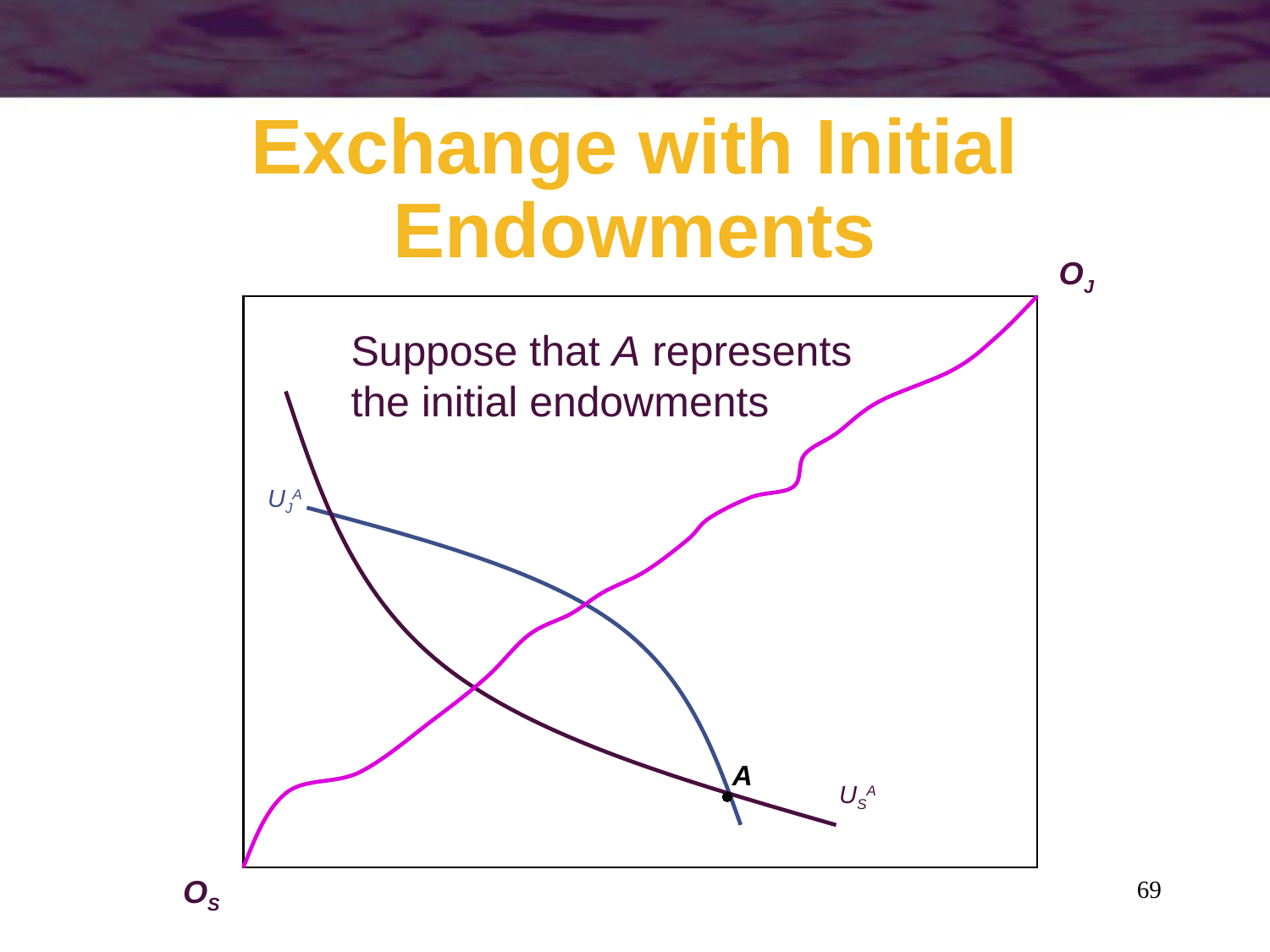

# Exchange with Initial Endowments
OJ

Suppose that A represents the initial endowments
A
•

UJA

USA
OS
69